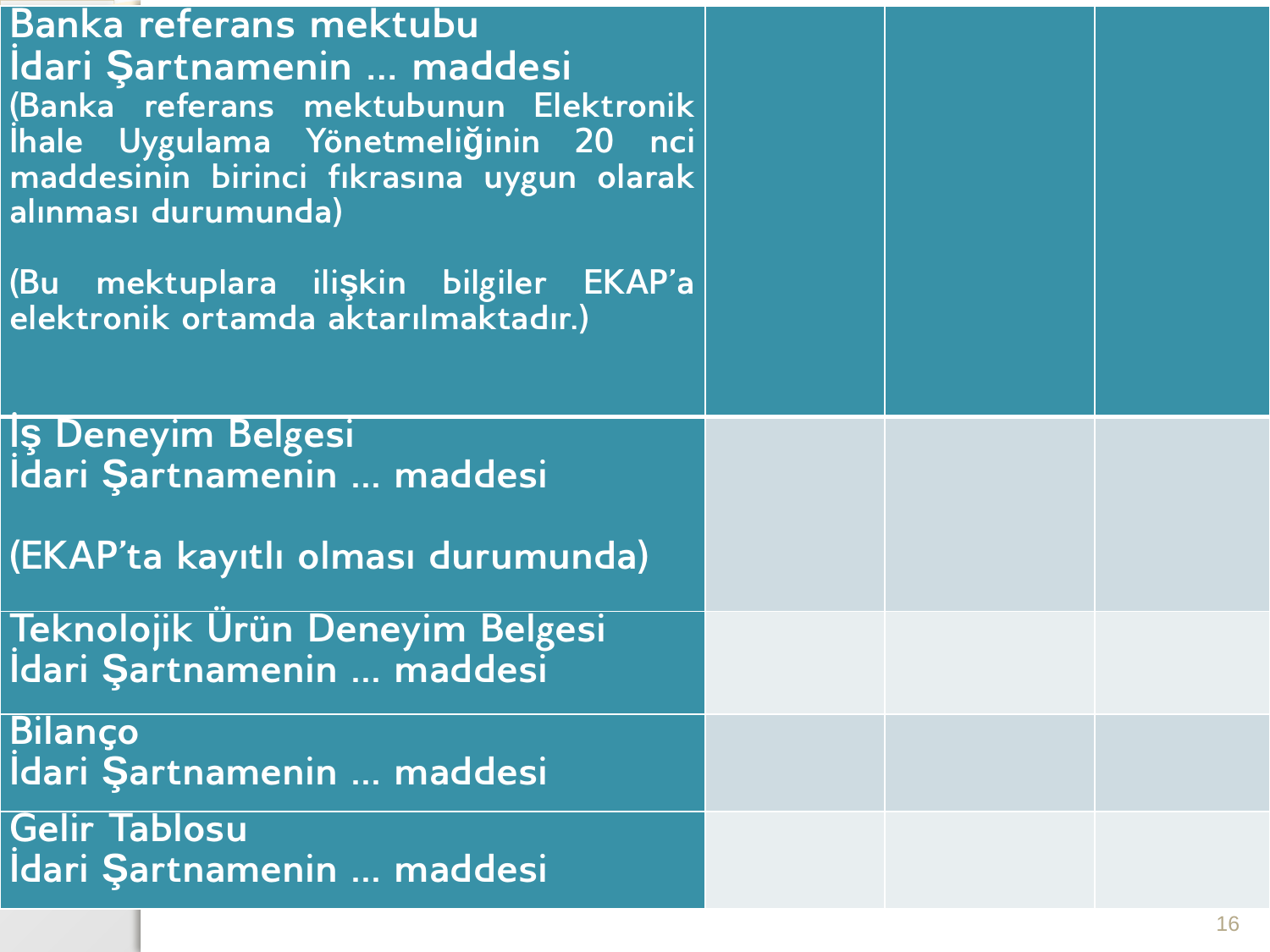

| Banka referans mektubu İdari Şartnamenin … maddesi (Banka referans mektubunun Elektronik İhale Uygulama Yönetmeliğinin 20 nci maddesinin birinci fıkrasına uygun olarak alınması durumunda)   (Bu mektuplara ilişkin bilgiler EKAP’a elektronik ortamda aktarılmaktadır.) |  |  |  |
| --- | --- | --- | --- |
| İş Deneyim Belgesi İdari Şartnamenin … maddesi   (EKAP’ta kayıtlı olması durumunda) |  |  |  |
| Teknolojik Ürün Deneyim Belgesi İdari Şartnamenin … maddesi |  |  |  |
| Bilanço İdari Şartnamenin … maddesi |  |  |  |
| Gelir Tablosu İdari Şartnamenin … maddesi |  |  |  |
#

16